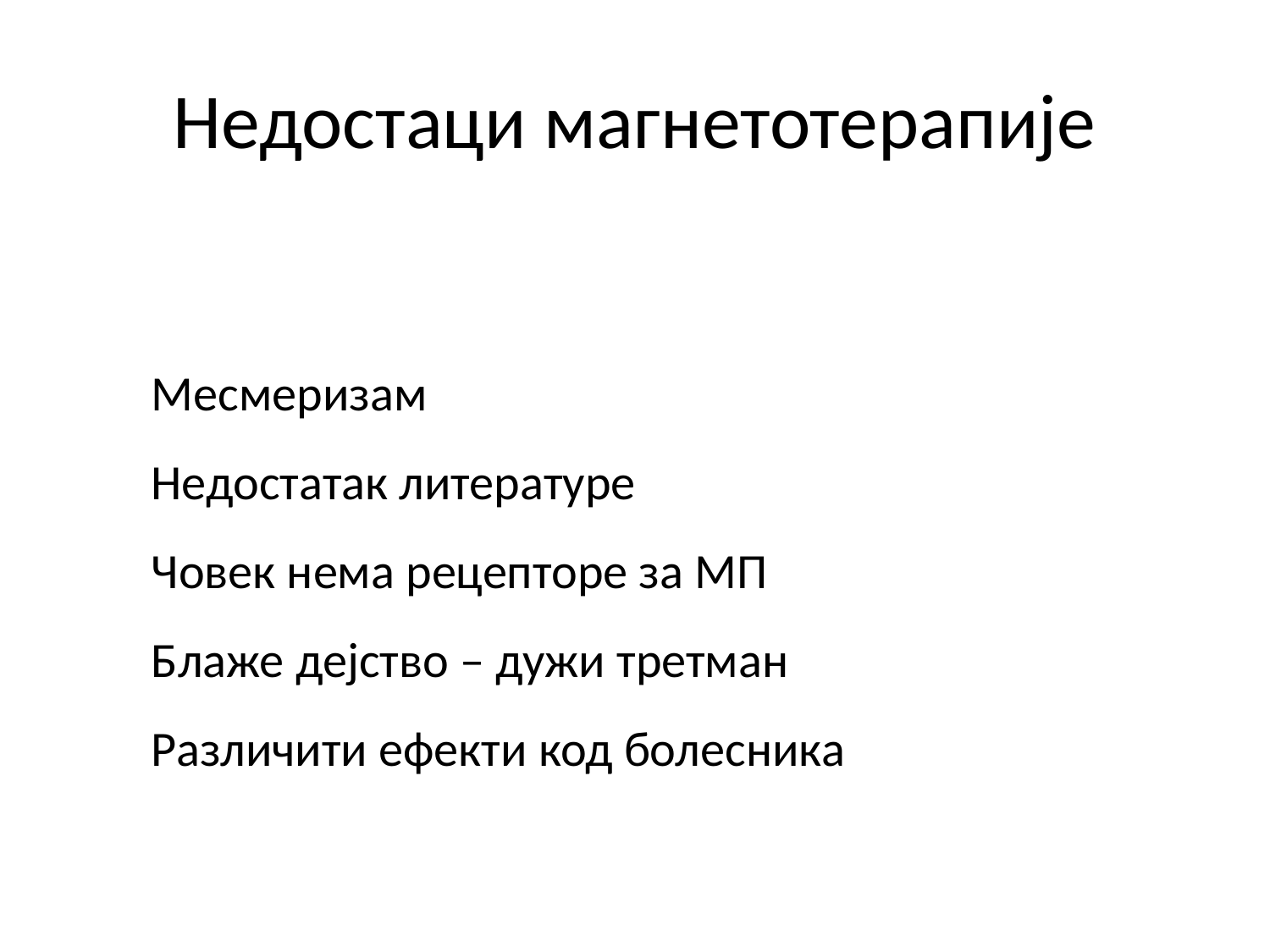

# Недостаци магнетотерапије

Месмеризам
Недостатак литературе
Човек нема рецепторе за МП
Блаже дејство – дужи третман
Различити ефекти код болесника